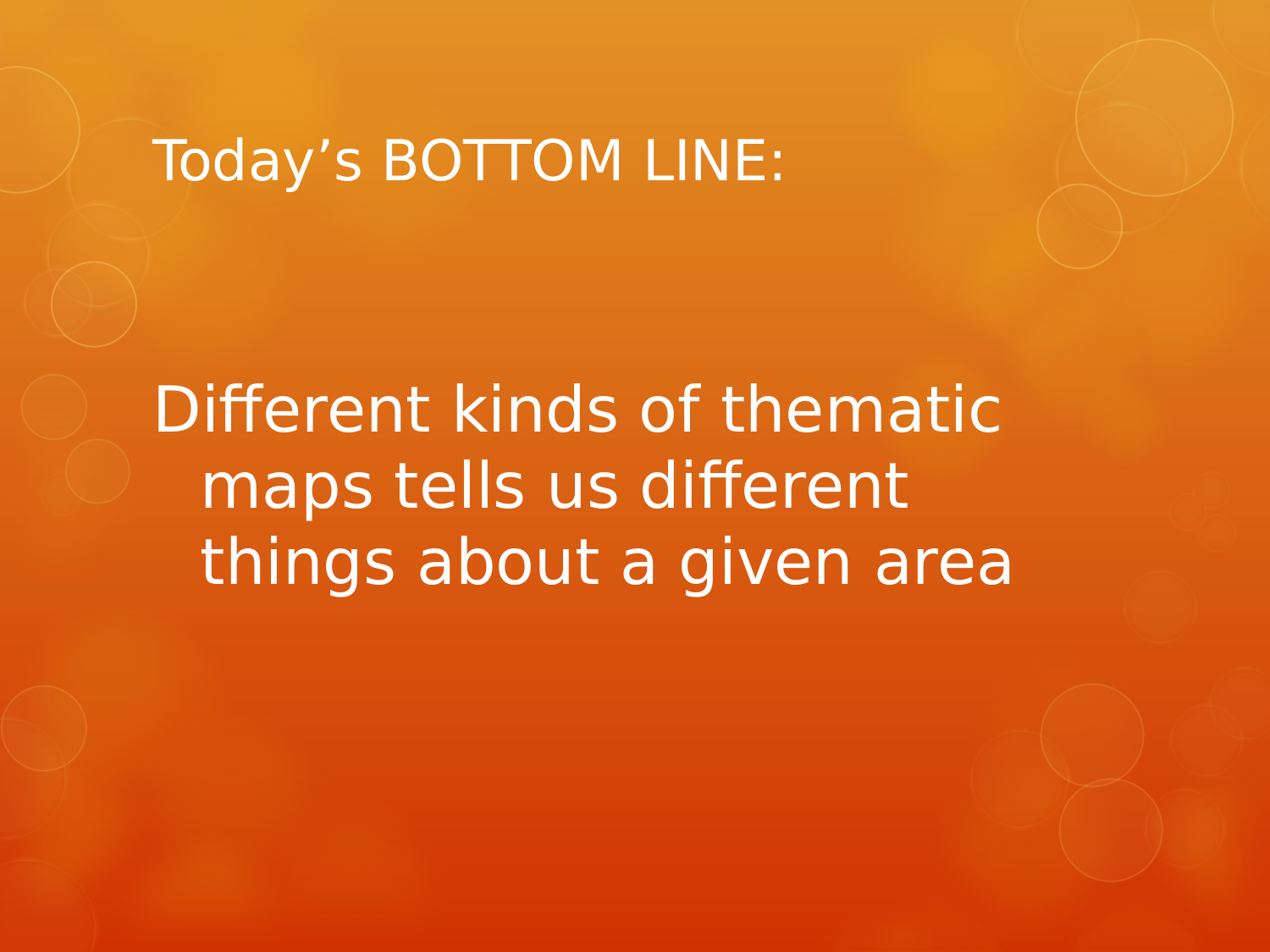

# Today’s BOTTOM LINE:
Different kinds of thematic maps tells us different things about a given area